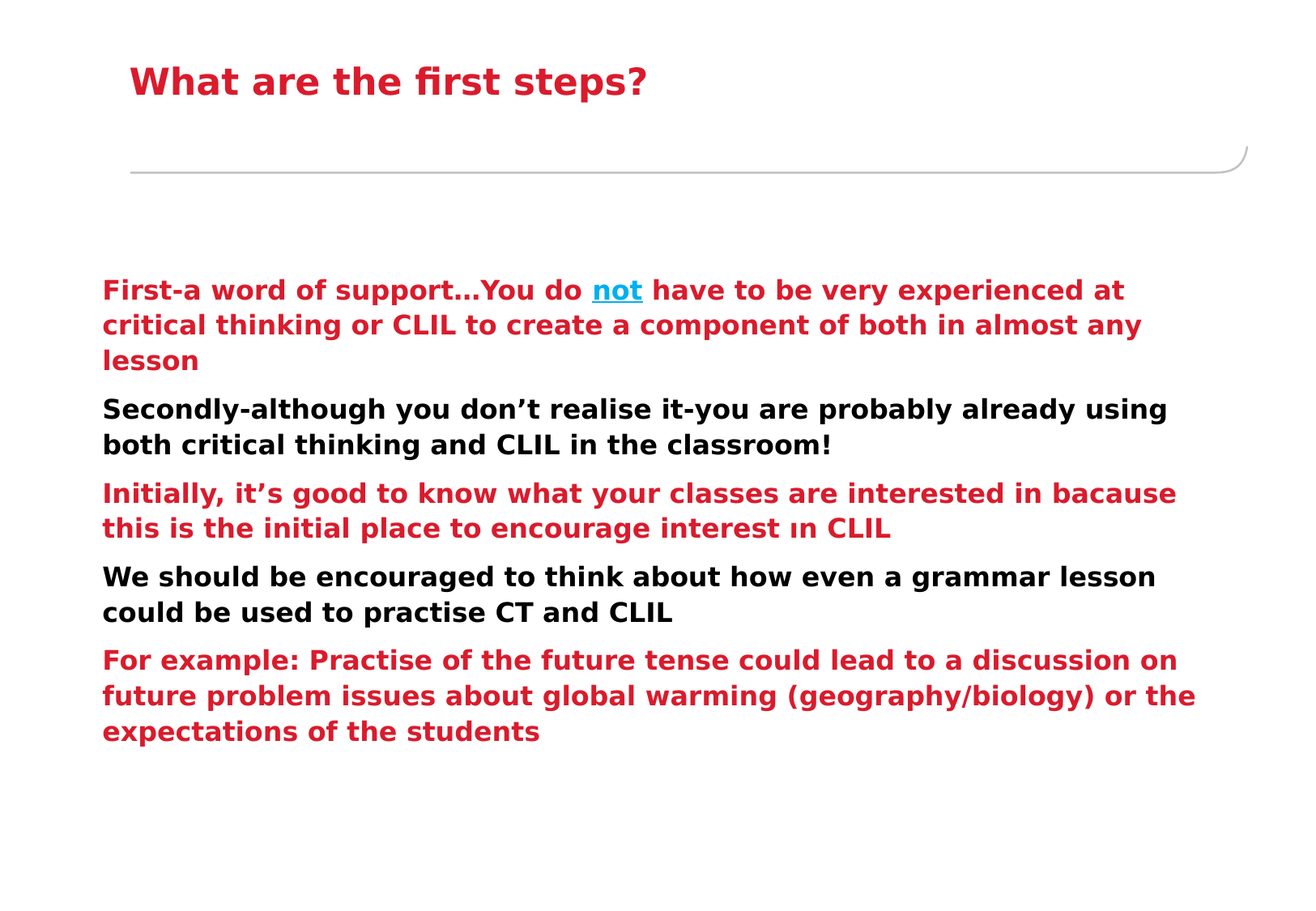

# What are the first steps?

First-a word of support…You do not have to be very experienced at critical thinking or CLIL to create a component of both in almost any lesson
Secondly-although you don’t realise it-you are probably already using both critical thinking and CLIL in the classroom!
Initially, it’s good to know what your classes are interested in bacause this is the initial place to encourage interest ın CLIL
We should be encouraged to think about how even a grammar lesson could be used to practise CT and CLIL
For example: Practise of the future tense could lead to a discussion on future problem issues about global warming (geography/biology) or the expectations of the students